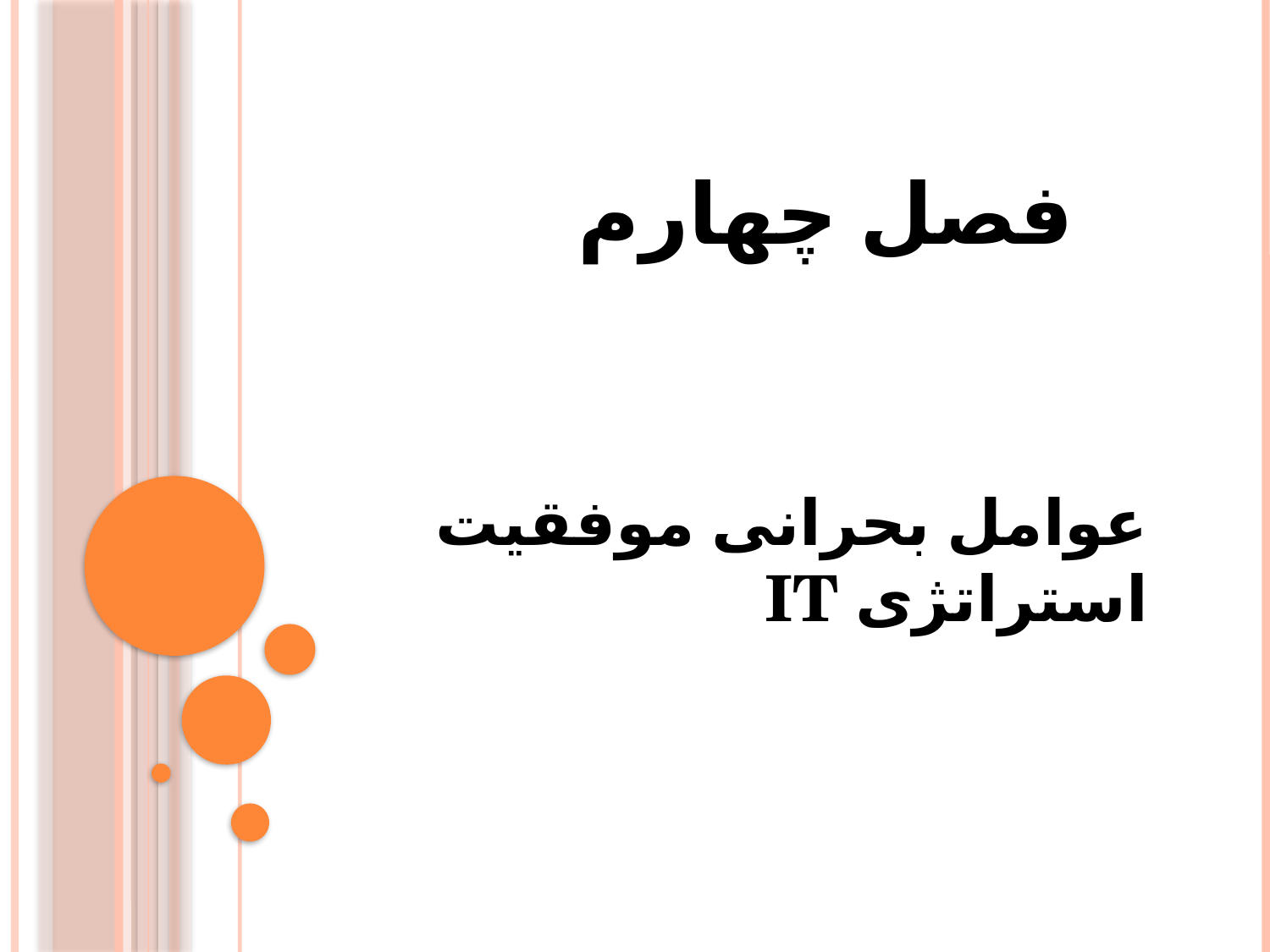

# فصل چهارم
عوامل بحرانی موفقیت استراتژی IT